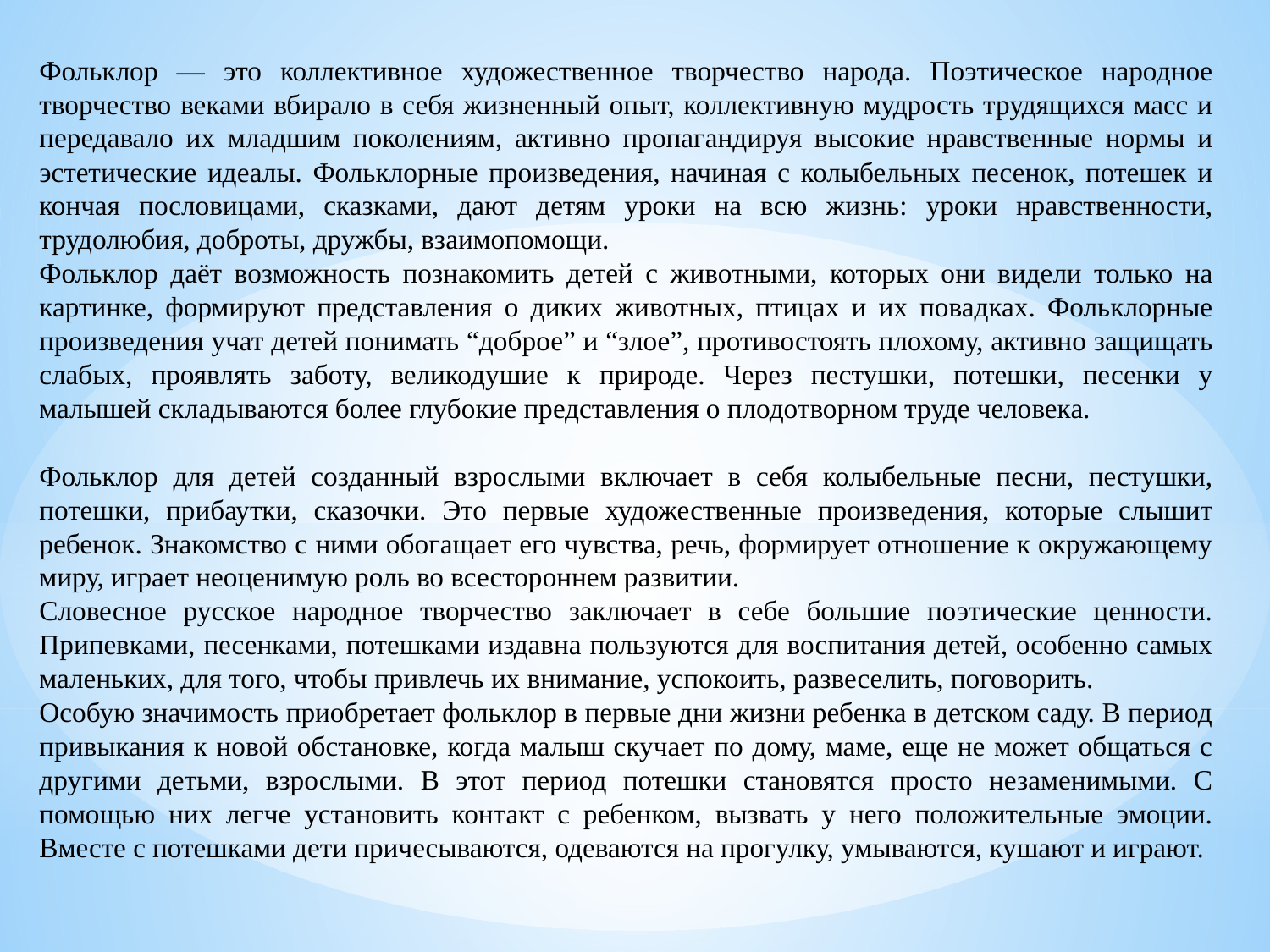

Фольклор — это коллективное художественное творчество народа. Поэтическое народное творчество веками вбирало в себя жизненный опыт, коллективную мудрость трудящихся масс и передавало их младшим поколениям, активно пропагандируя высокие нравственные нормы и эстетические идеалы. Фольклорные произведения, начиная с колыбельных песенок, потешек и кончая пословицами, сказками, дают детям уроки на всю жизнь: уроки нравственности, трудолюбия, доброты, дружбы, взаимопомощи.
Фольклор даёт возможность познакомить детей с животными, которых они видели только на картинке, формируют представления о диких животных, птицах и их повадках. Фольклорные произведения учат детей понимать “доброе” и “злое”, противостоять плохому, активно защищать слабых, проявлять заботу, великодушие к природе. Через пестушки, потешки, песенки у малышей складываются более глубокие представления о плодотворном труде человека.

Фольклор для детей созданный взрослыми включает в себя колыбельные песни, пестушки, потешки, прибаутки, сказочки. Это первые художественные произведения, которые слышит ребенок. Знакомство с ними обогащает его чувства, речь, формирует отношение к окружающему миру, играет неоценимую роль во всестороннем развитии.
Словесное русское народное творчество заключает в себе большие поэтические ценности. Припевками, песенками, потешками издавна пользуются для воспитания детей, особенно самых маленьких, для того, чтобы привлечь их внимание, успокоить, развеселить, поговорить.
Особую значимость приобретает фольклор в первые дни жизни ребенка в детском саду. В период привыкания к новой обстановке, когда малыш скучает по дому, маме, еще не может общаться с другими детьми, взрослыми. В этот период потешки становятся просто незаменимыми. С помощью них легче установить контакт с ребенком, вызвать у него положительные эмоции. Вместе с потешками дети причесываются, одеваются на прогулку, умываются, кушают и играют.